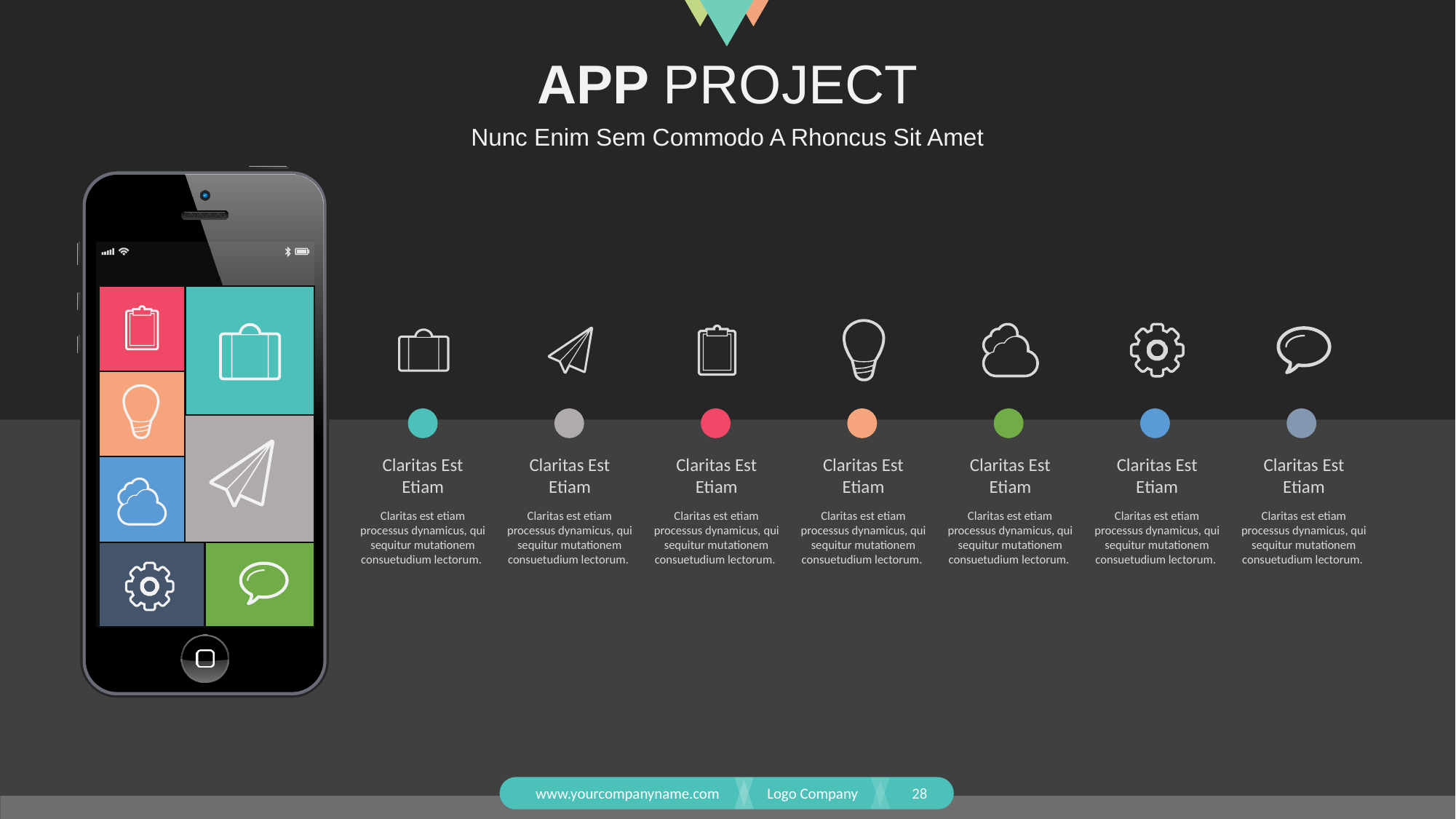

# APP PROJECT
Nunc Enim Sem Commodo A Rhoncus Sit Amet

Claritas Est Etiam
Claritas est etiam processus dynamicus, qui sequitur mutationem consuetudium lectorum.
Claritas Est Etiam
Claritas est etiam processus dynamicus, qui sequitur mutationem consuetudium lectorum.
Claritas Est Etiam
Claritas est etiam processus dynamicus, qui sequitur mutationem consuetudium lectorum.
Claritas Est Etiam
Claritas est etiam processus dynamicus, qui sequitur mutationem consuetudium lectorum.
Claritas Est Etiam
Claritas est etiam processus dynamicus, qui sequitur mutationem consuetudium lectorum.
Claritas Est Etiam
Claritas est etiam processus dynamicus, qui sequitur mutationem consuetudium lectorum.
Claritas Est Etiam
Claritas est etiam processus dynamicus, qui sequitur mutationem consuetudium lectorum.
28